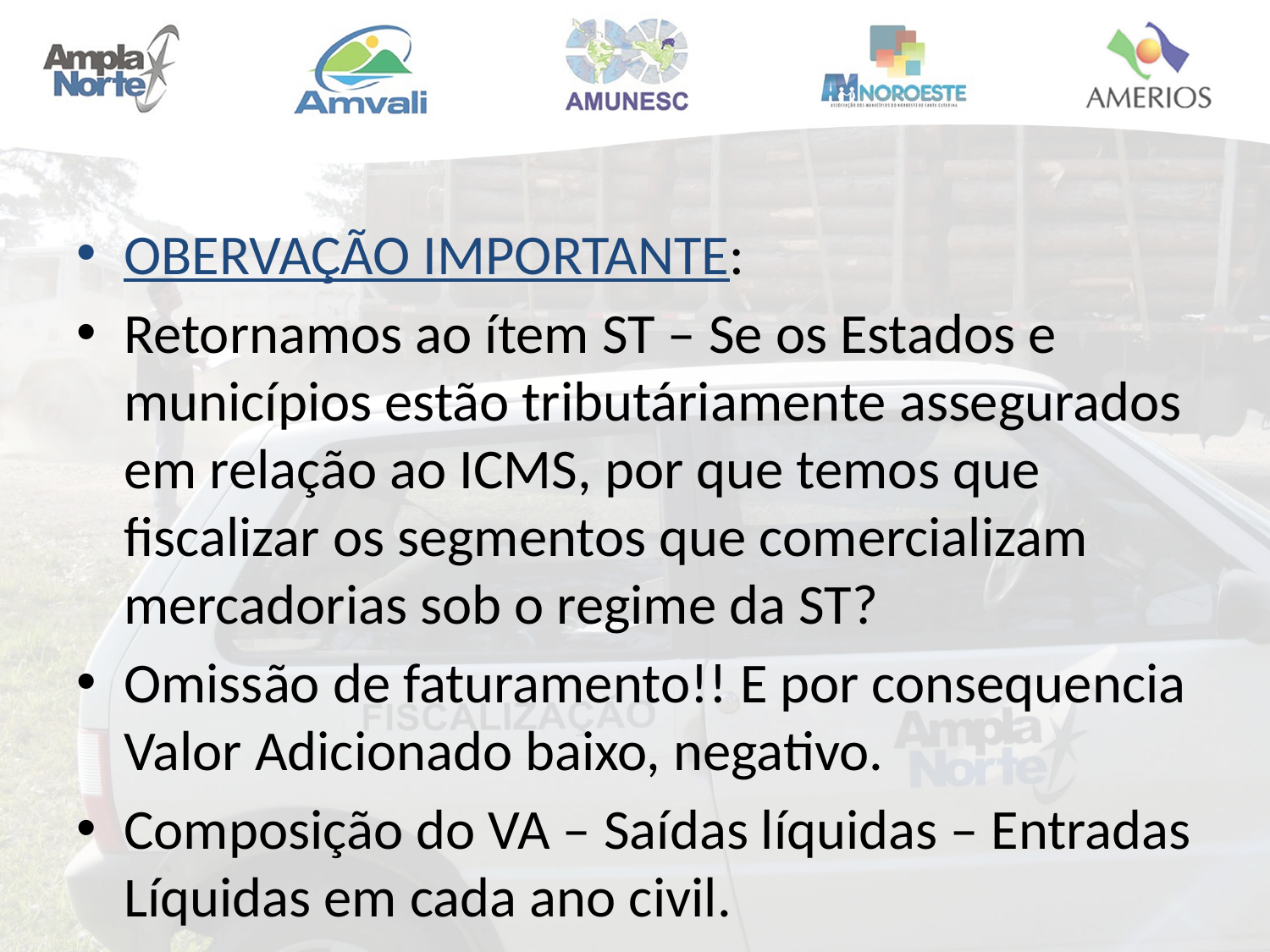

OBERVAÇÃO IMPORTANTE:
Retornamos ao ítem ST – Se os Estados e municípios estão tributáriamente assegurados em relação ao ICMS, por que temos que fiscalizar os segmentos que comercializam mercadorias sob o regime da ST?
Omissão de faturamento!! E por consequencia Valor Adicionado baixo, negativo.
Composição do VA – Saídas líquidas – Entradas Líquidas em cada ano civil.